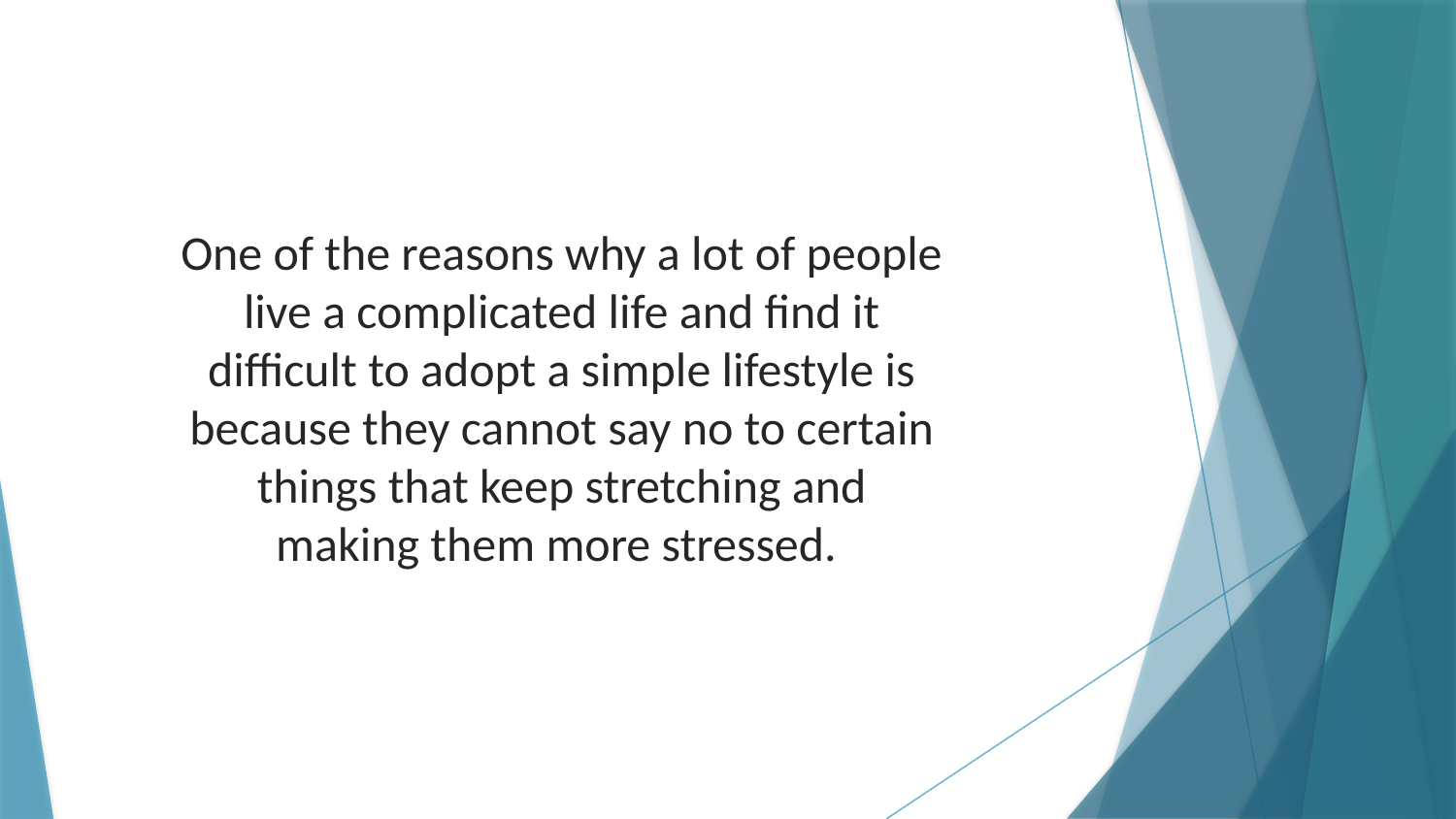

One of the reasons why a lot of people live a complicated life and find it difficult to adopt a simple lifestyle is because they cannot say no to certain things that keep stretching and making them more stressed.